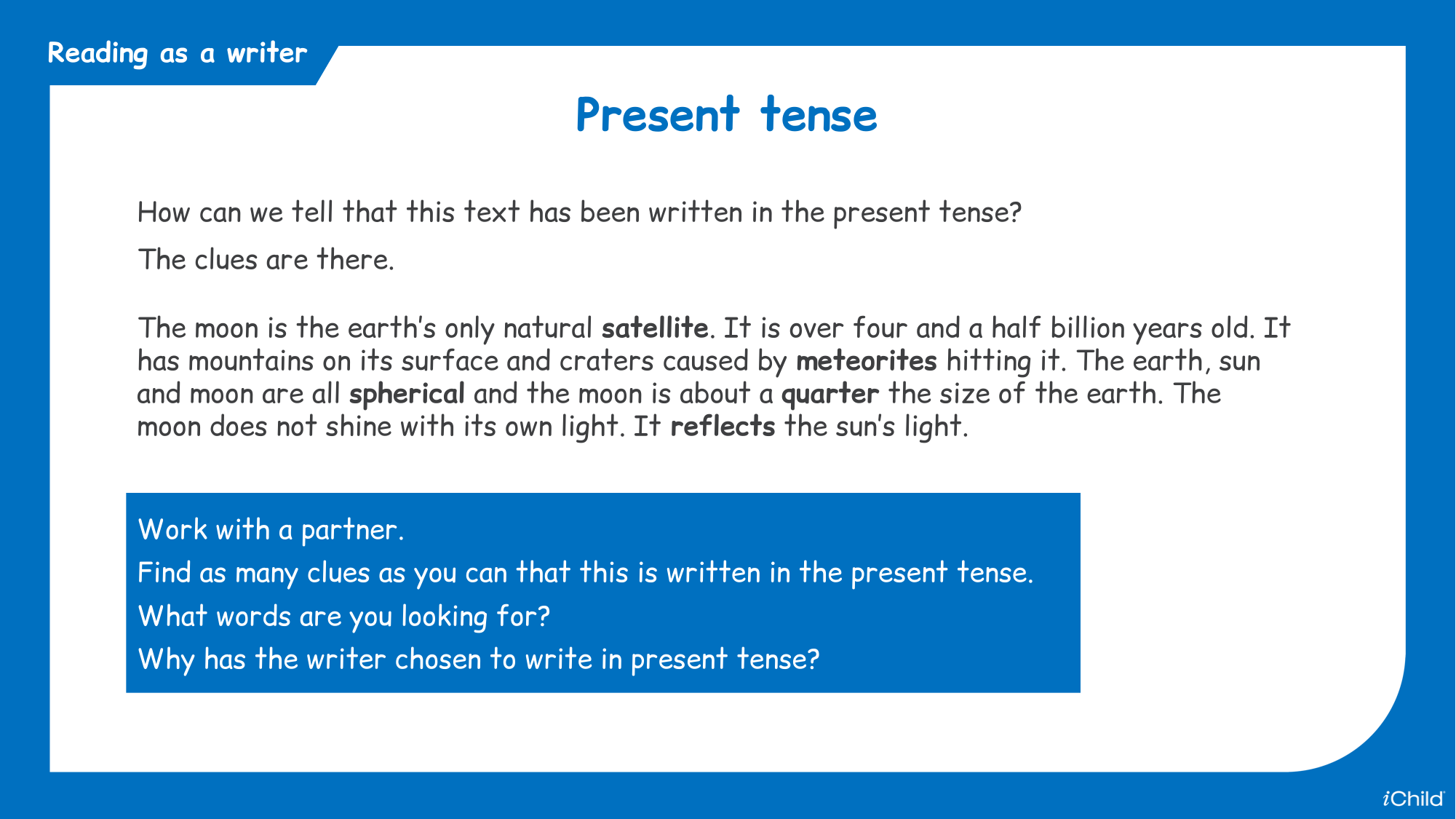

Reading as a writer
Present tense
How can we tell that this text has been written in the present tense?
The clues are there.
The moon is the earth’s only natural satellite. It is over four and a half billion years old. It has mountains on its surface and craters caused by meteorites hitting it. The earth, sun and moon are all spherical and the moon is about a quarter the size of the earth. The moon does not shine with its own light. It reflects the sun’s light.
Work with a partner.
Find as many clues as you can that this is written in the present tense.
What words are you looking for?
Why has the writer chosen to write in present tense?